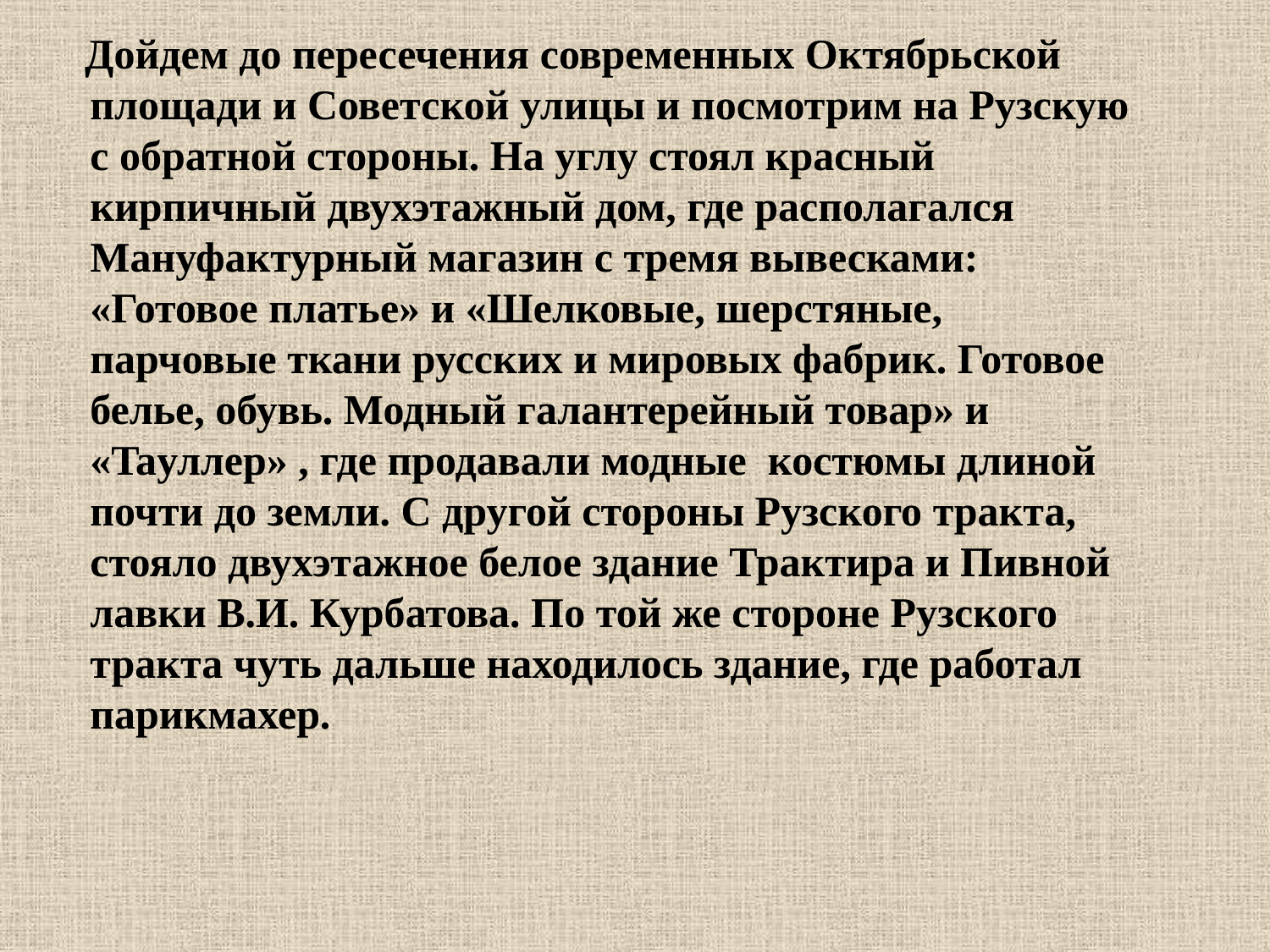

Дойдем до пересечения современных Октябрьской площади и Советской улицы и посмотрим на Рузскую с обратной стороны. На углу стоял красный кирпичный двухэтажный дом, где располагался Мануфактурный магазин с тремя вывесками: «Готовое платье» и «Шелковые, шерстяные, парчовые ткани русских и мировых фабрик. Готовое белье, обувь. Модный галантерейный товар» и «Taуллер» , где продавали модные  костюмы длиной почти до земли. С другой стороны Рузского тракта, стояло двухэтажное белое здание Трактира и Пивной лавки В.И. Курбатова. По той же стороне Рузского тракта чуть дальше находилось здание, где работал парикмахер.